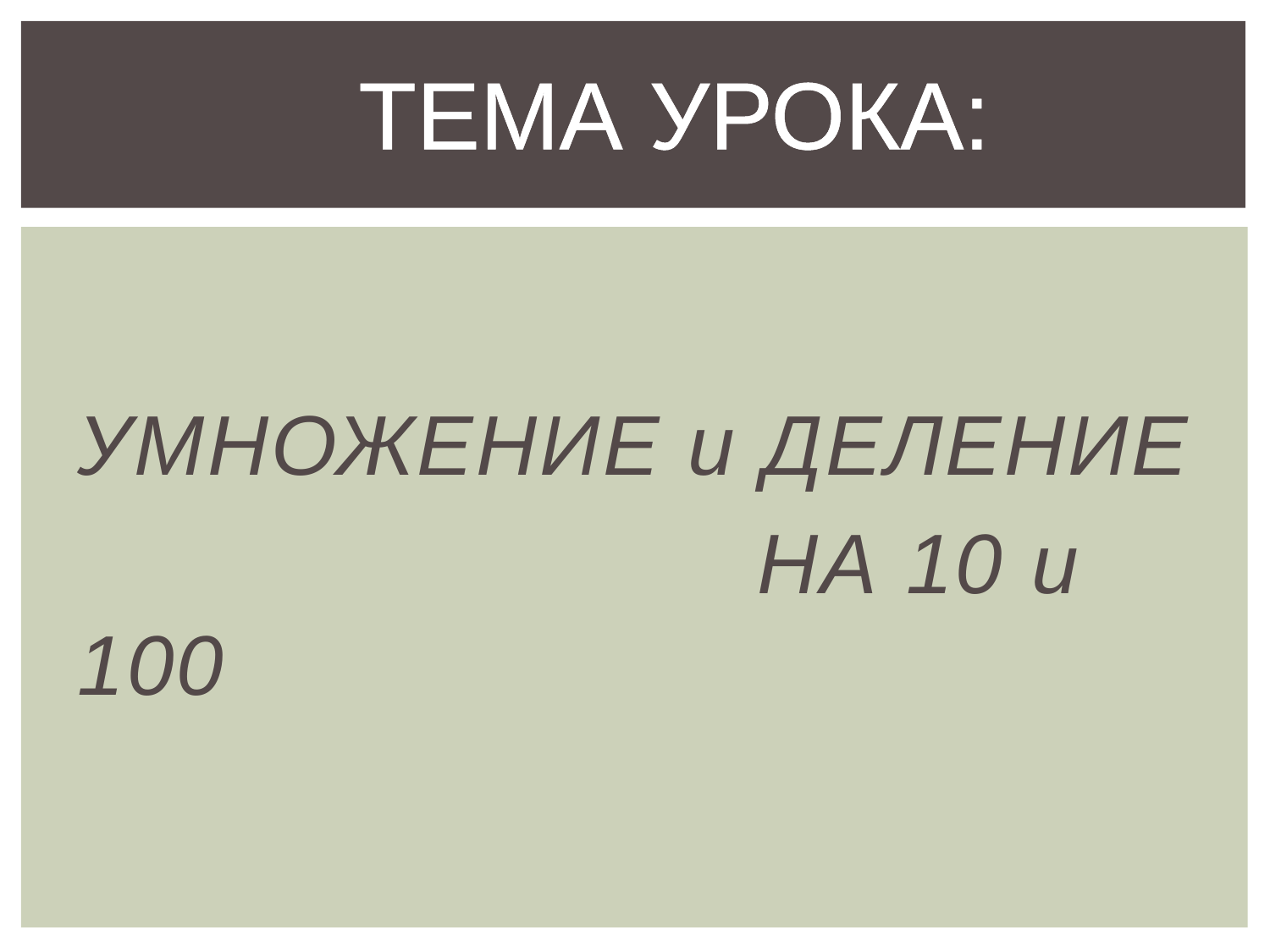

# ТЕМА УРОКА:

УМНОЖЕНИЕ и ДЕЛЕНИЕ
                          НА 10 и 100